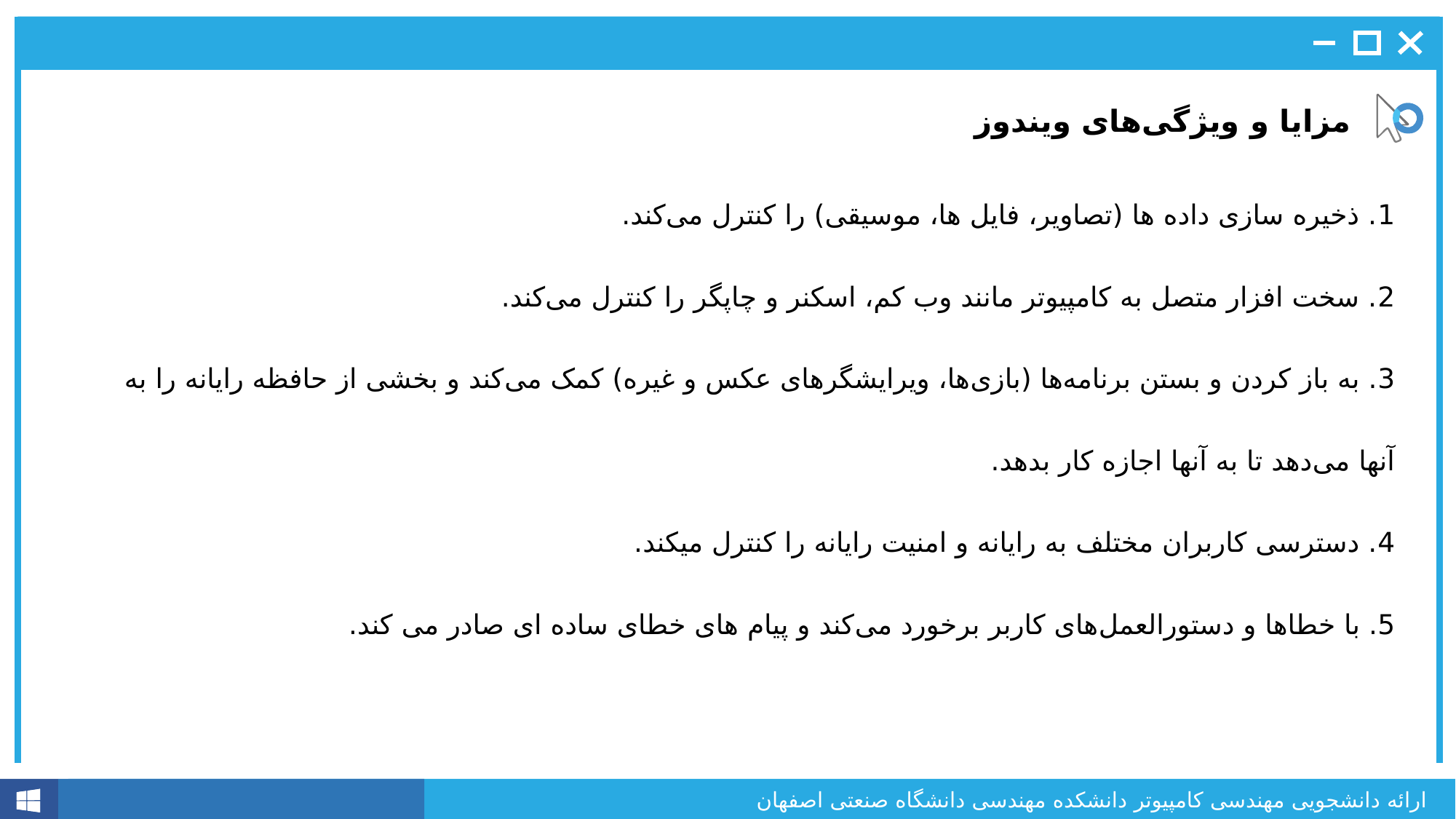

مزایا و ویژگی‌های ویندوز

1. ذخیره سازی داده ها (تصاویر، فایل ها، موسیقی) را کنترل می‌کند.
2. سخت افزار متصل به کامپیوتر مانند وب کم، اسکنر و چاپگر را کنترل می‌کند.
3. به باز کردن و بستن برنامه‌ها (بازی‌ها، ویرایشگرهای عکس و غیره) کمک می‌کند و بخشی از حافظه رایانه را به آنها می‌دهد تا به آنها اجازه کار بدهد.
4. دسترسی کاربران مختلف به رایانه و امنیت رایانه را کنترل می‎کند.
5. با خطاها و دستورالعمل‌های کاربر برخورد می‌کند و پیام های خطای ساده ای صادر می کند.
ارائه دانشجویی مهندسی کامپیوتر دانشکده مهندسی دانشگاه صنعتی اصفهان